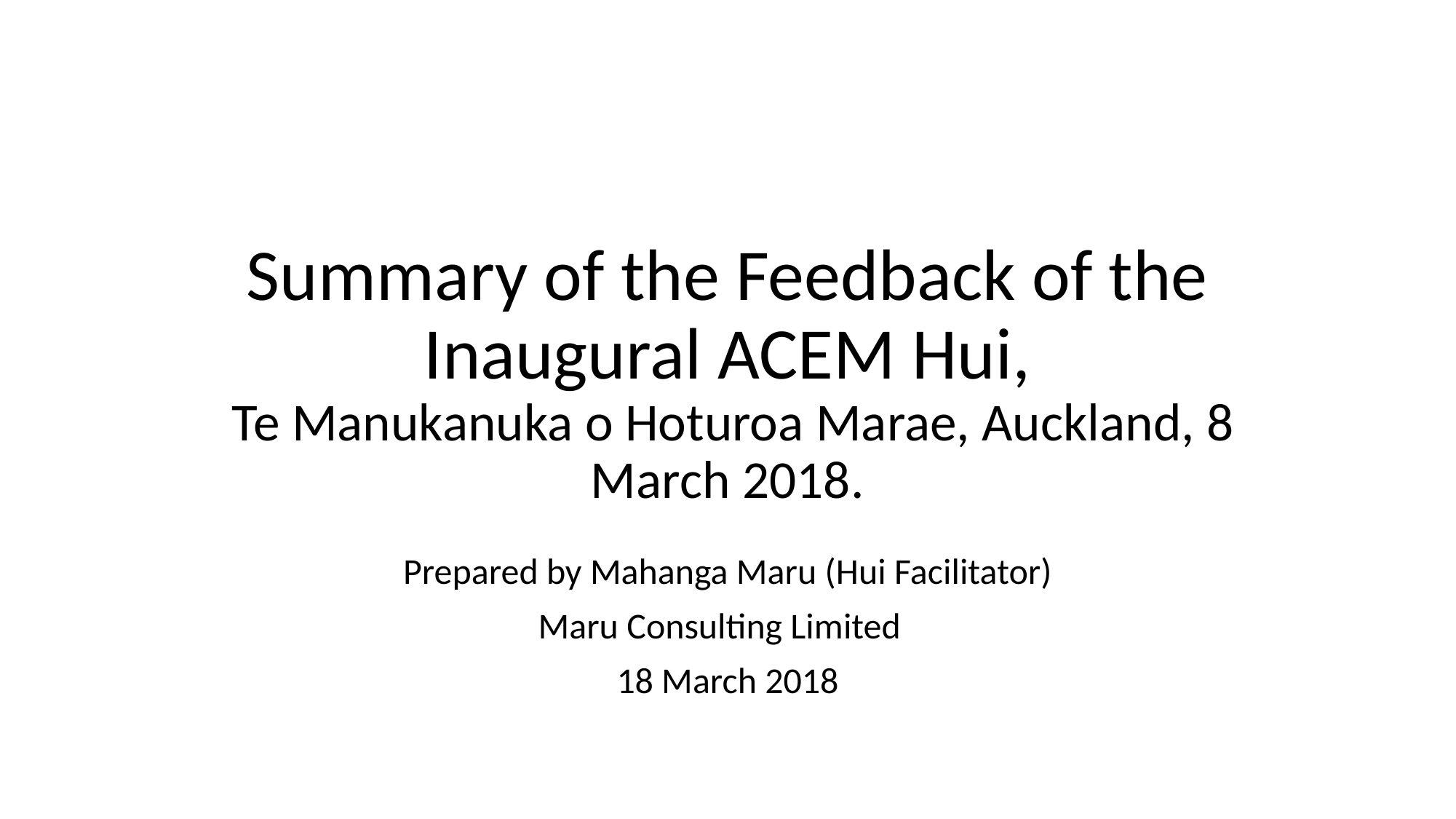

# Summary of the Feedback of the Inaugural ACEM Hui, Te Manukanuka o Hoturoa Marae, Auckland, 8 March 2018.
Prepared by Mahanga Maru (Hui Facilitator)
Maru Consulting Limited
18 March 2018